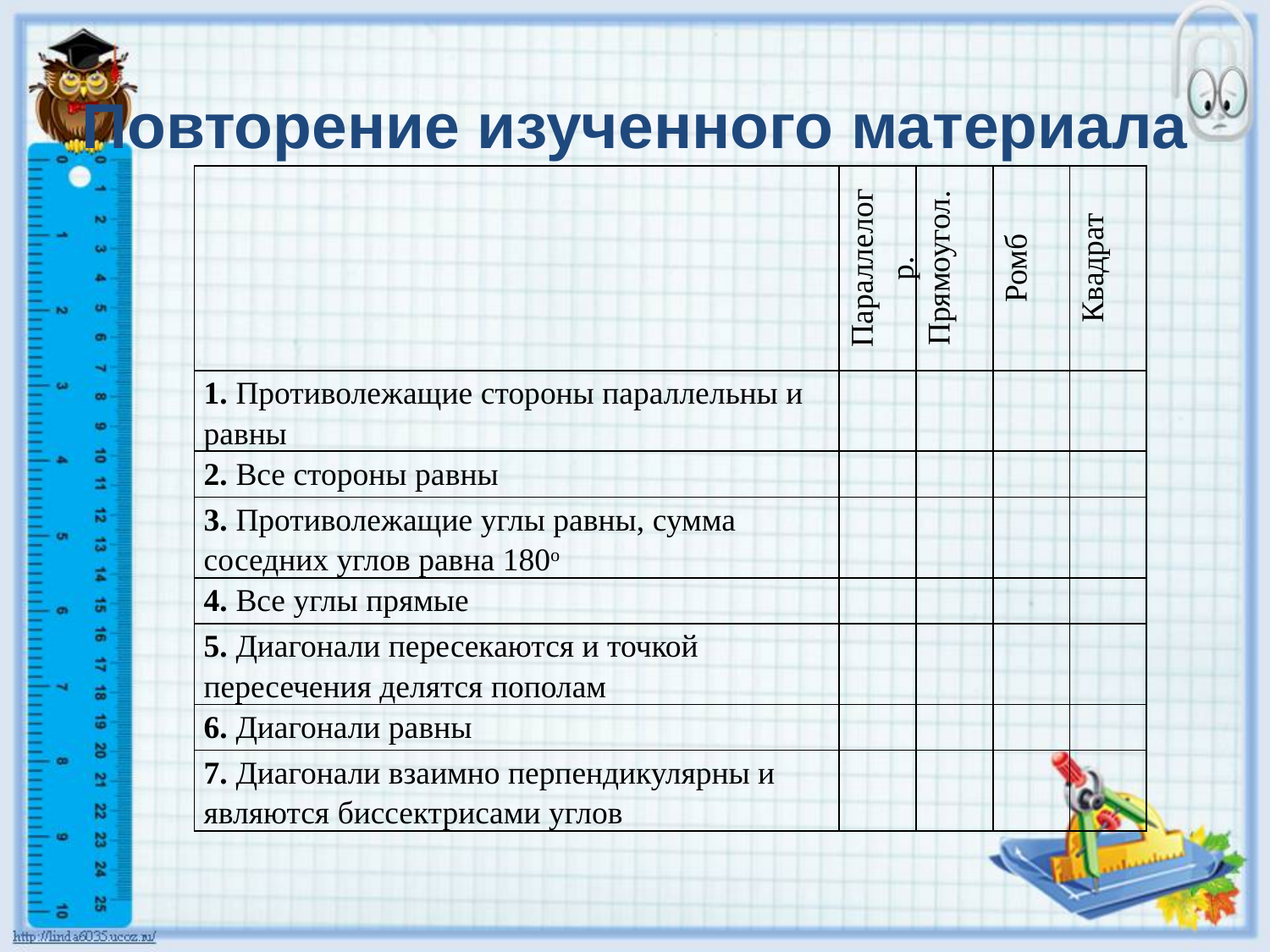

# Повторение изученного материала
|  | Параллелогр. | Прямоугол. | Ромб | Квадрат |
| --- | --- | --- | --- | --- |
| 1. Противолежащие стороны параллельны и равны |  |  |  |  |
| 2. Все стороны равны |  |  |  |  |
| 3. Противолежащие углы равны, сумма соседних углов равна 180о |  |  |  |  |
| 4. Все углы прямые |  |  |  |  |
| 5. Диагонали пересекаются и точкой пересечения делятся пополам |  |  |  |  |
| 6. Диагонали равны |  |  |  |  |
| 7. Диагонали взаимно перпендикулярны и являются биссектрисами углов |  |  |  |  |